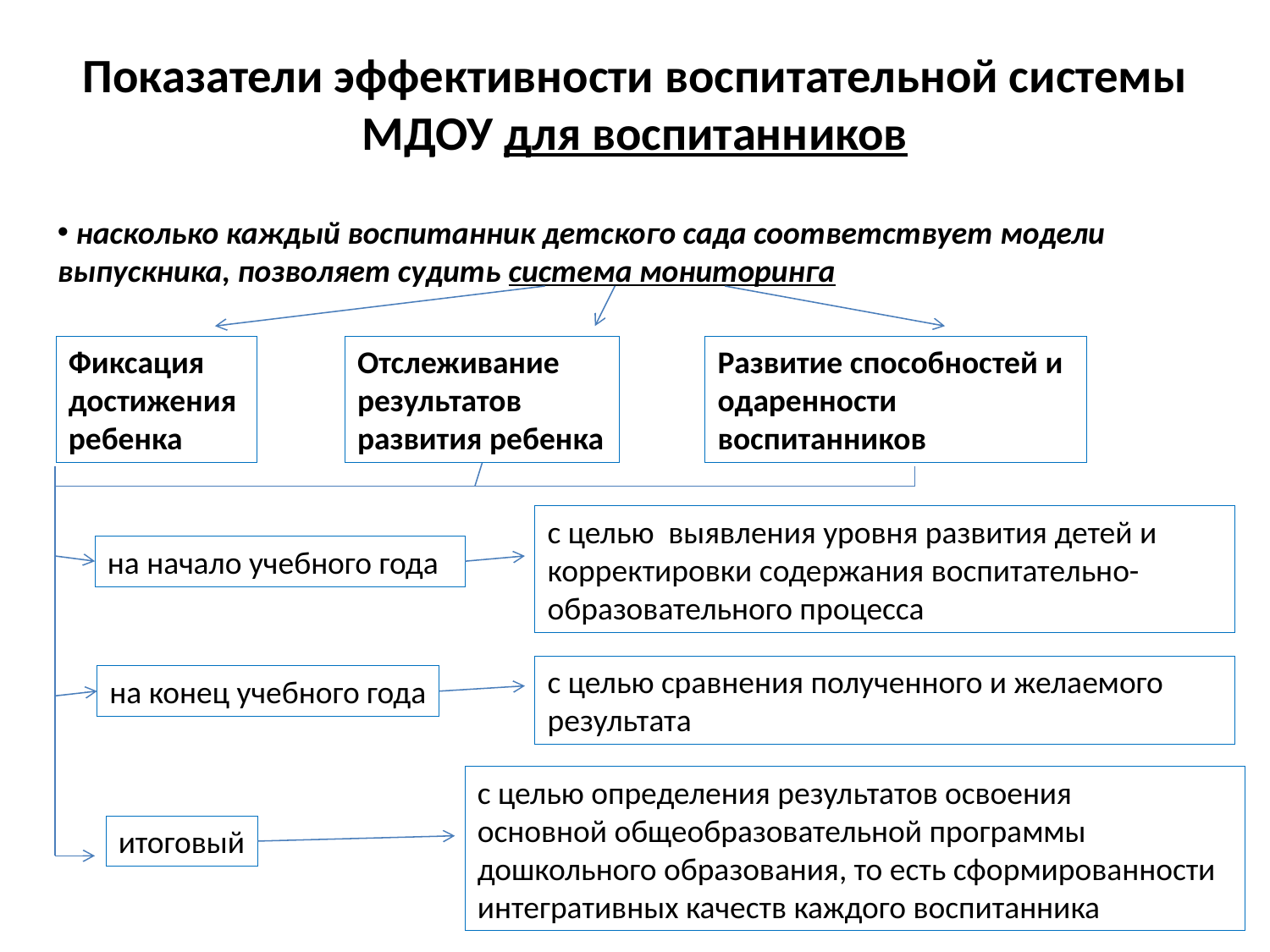

# Показатели эффективности воспитательной системы МДОУ для воспитанников
 насколько каждый воспитанник детского сада соответствует модели
выпускника, позволяет судить система мониторинга
Фиксация
достижения
ребенка
Отслеживание
результатов
развития ребенка
Развитие способностей и
одаренности
воспитанников
с целью  выявления уровня развития детей и
корректировки содержания воспитательно-
образовательного процесса
на начало учебного года
с целью сравнения полученного и желаемого
результата
на конец учебного года
с целью определения результатов освоения
основной общеобразовательной программы
дошкольного образования, то есть сформированности интегративных качеств каждого воспитанника
итоговый